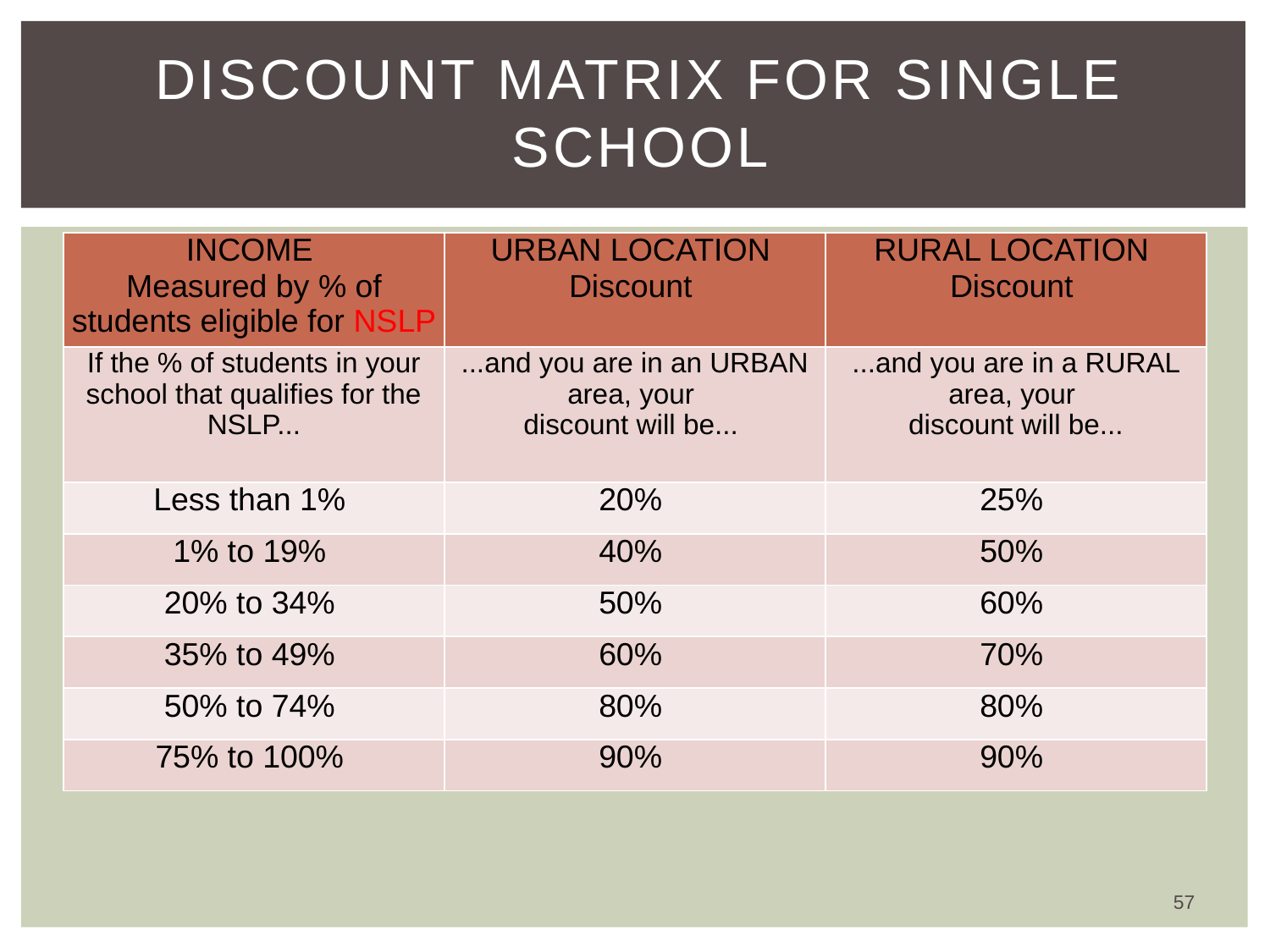

# Discount Matrix for Single School
| INCOME Measured by % of students eligible for NSLP | URBAN LOCATION Discount | RURAL LOCATION Discount |
| --- | --- | --- |
| If the % of students in your school that qualifies for the NSLP... | ...and you are in an URBAN area, your discount will be... | ...and you are in a RURAL area, your discount will be... |
| Less than 1% | 20% | 25% |
| 1% to 19% | 40% | 50% |
| 20% to 34% | 50% | 60% |
| 35% to 49% | 60% | 70% |
| 50% to 74% | 80% | 80% |
| 75% to 100% | 90% | 90% |
57